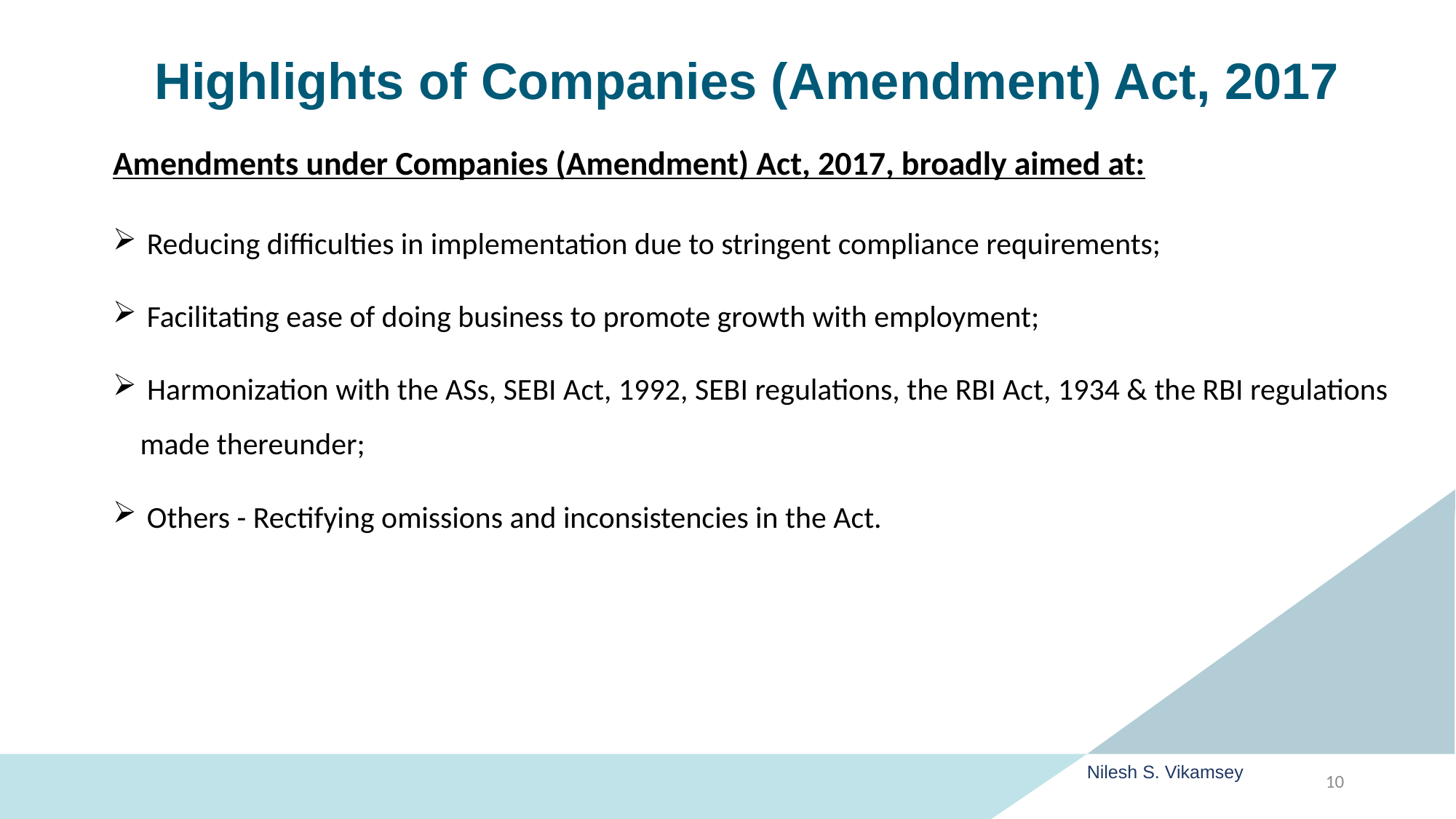

# Highlights of Companies (Amendment) Act, 2017
Amendments under Companies (Amendment) Act, 2017, broadly aimed at:
 Reducing difficulties in implementation due to stringent compliance requirements;
 Facilitating ease of doing business to promote growth with employment;
 Harmonization with the ASs, SEBI Act, 1992, SEBI regulations, the RBI Act, 1934 & the RBI regulations made thereunder;
 Others - Rectifying omissions and inconsistencies in the Act.

Nilesh S. Vikamsey
10